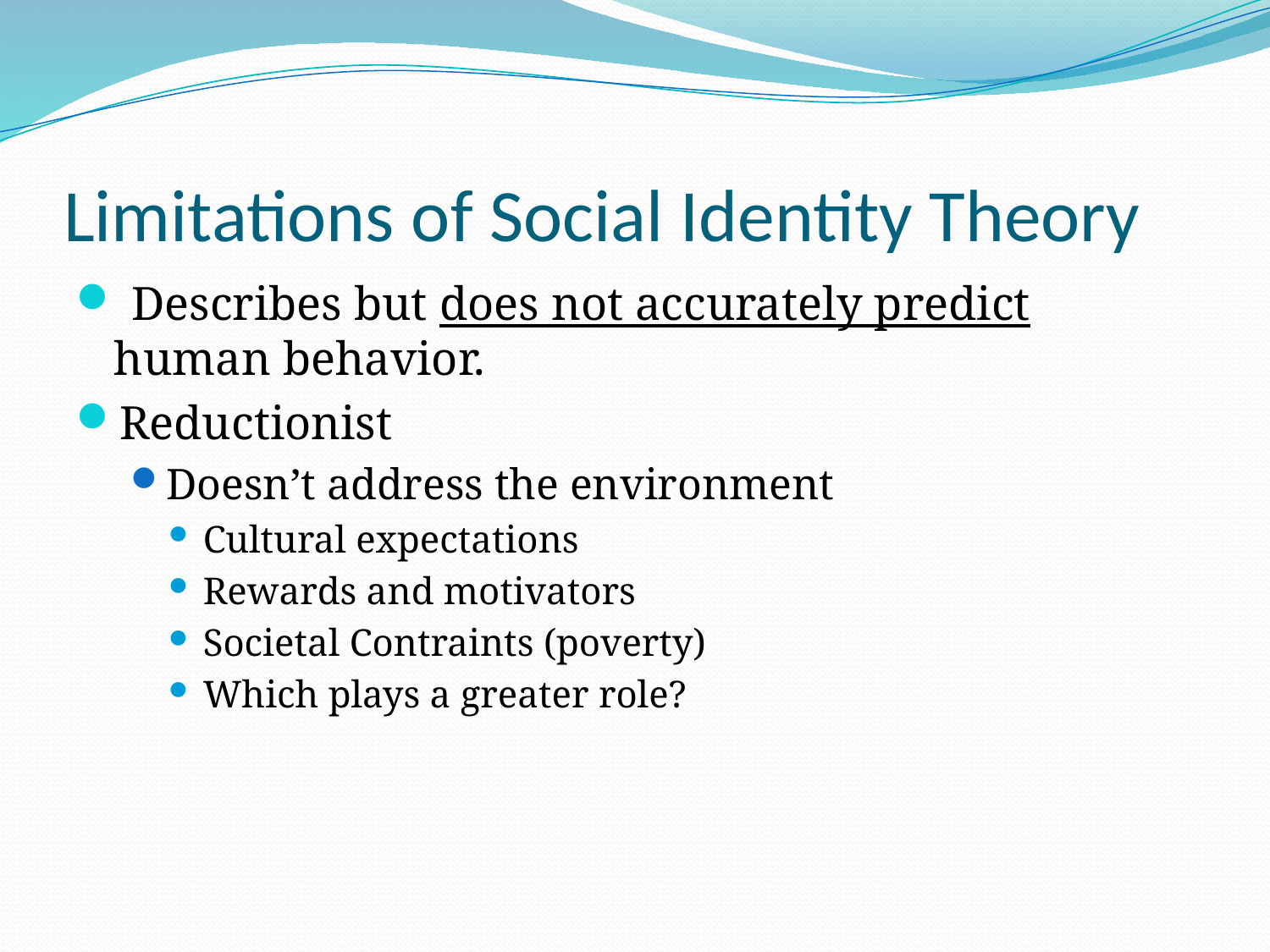

# Limitations of Social Identity Theory
 Describes but does not accurately predict human behavior.
Reductionist
Doesn’t address the environment
Cultural expectations
Rewards and motivators
Societal Contraints (poverty)
Which plays a greater role?